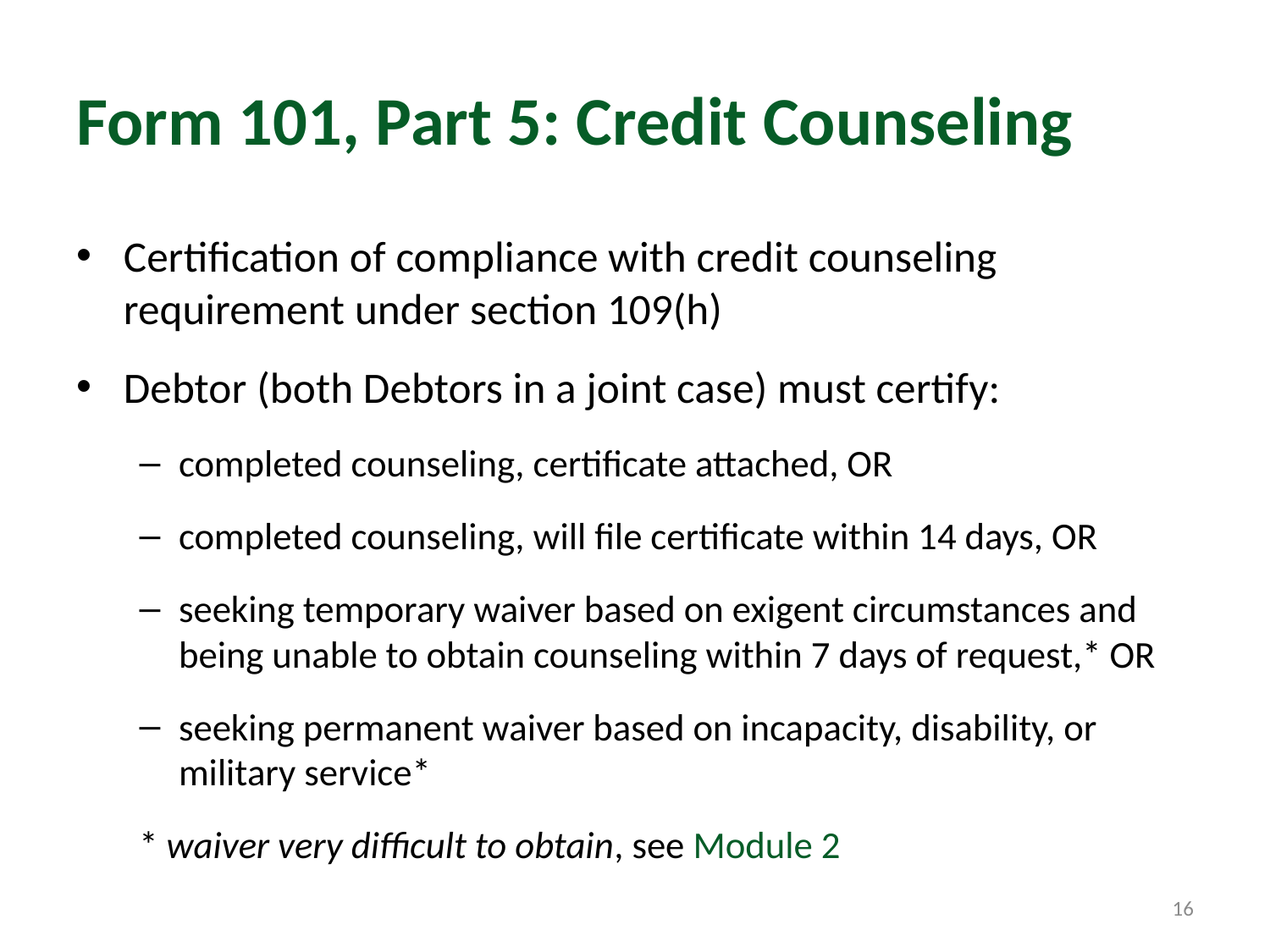

# Form 101, Part 5: Credit Counseling
Certification of compliance with credit counseling requirement under section 109(h)
Debtor (both Debtors in a joint case) must certify:
completed counseling, certificate attached, OR
completed counseling, will file certificate within 14 days, OR
seeking temporary waiver based on exigent circumstances and being unable to obtain counseling within 7 days of request,* OR
seeking permanent waiver based on incapacity, disability, or military service*
* waiver very difficult to obtain, see Module 2

16